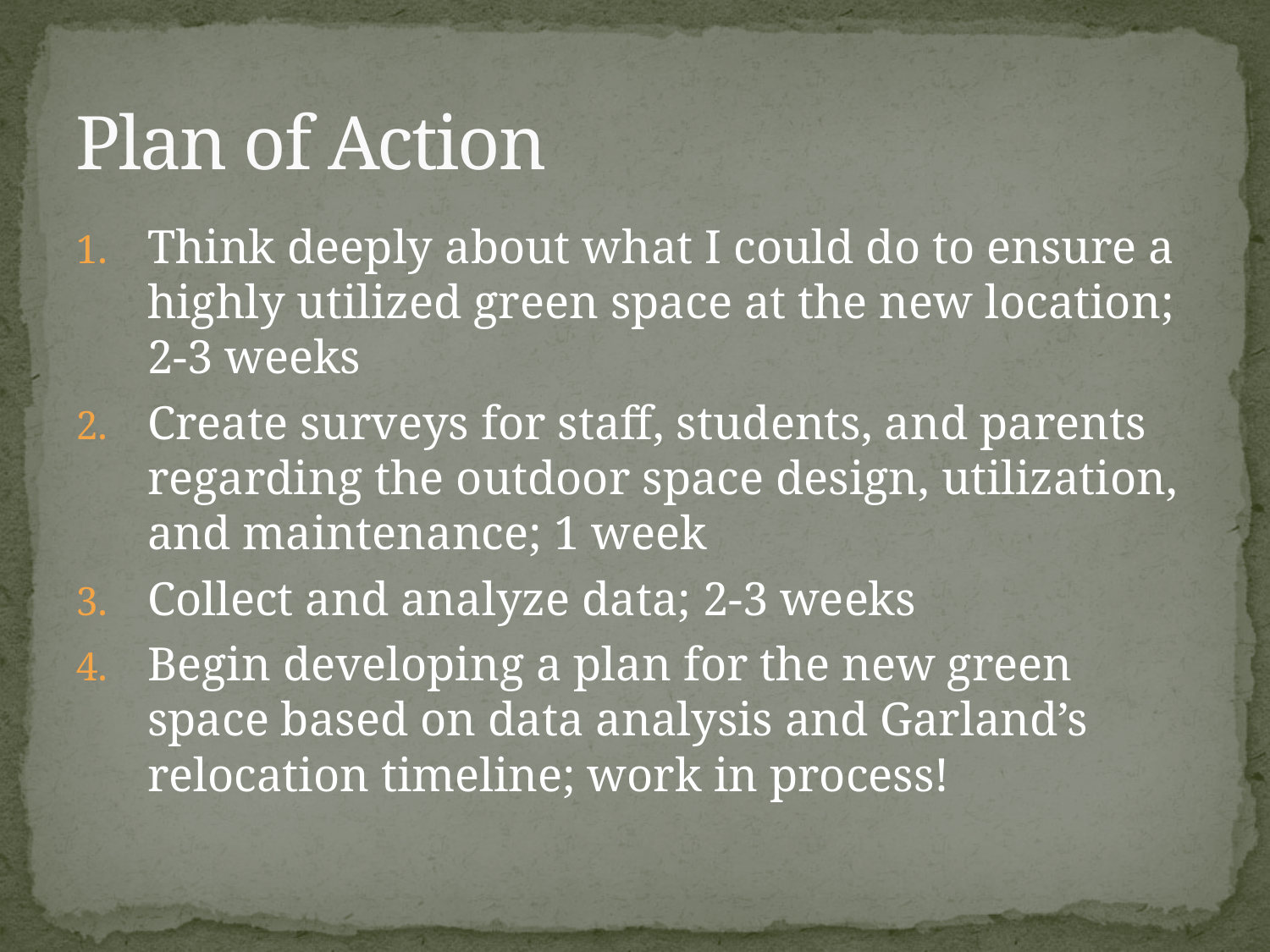

# Plan of Action
Think deeply about what I could do to ensure a highly utilized green space at the new location; 2-3 weeks
Create surveys for staff, students, and parents regarding the outdoor space design, utilization, and maintenance; 1 week
Collect and analyze data; 2-3 weeks
Begin developing a plan for the new green space based on data analysis and Garland’s relocation timeline; work in process!